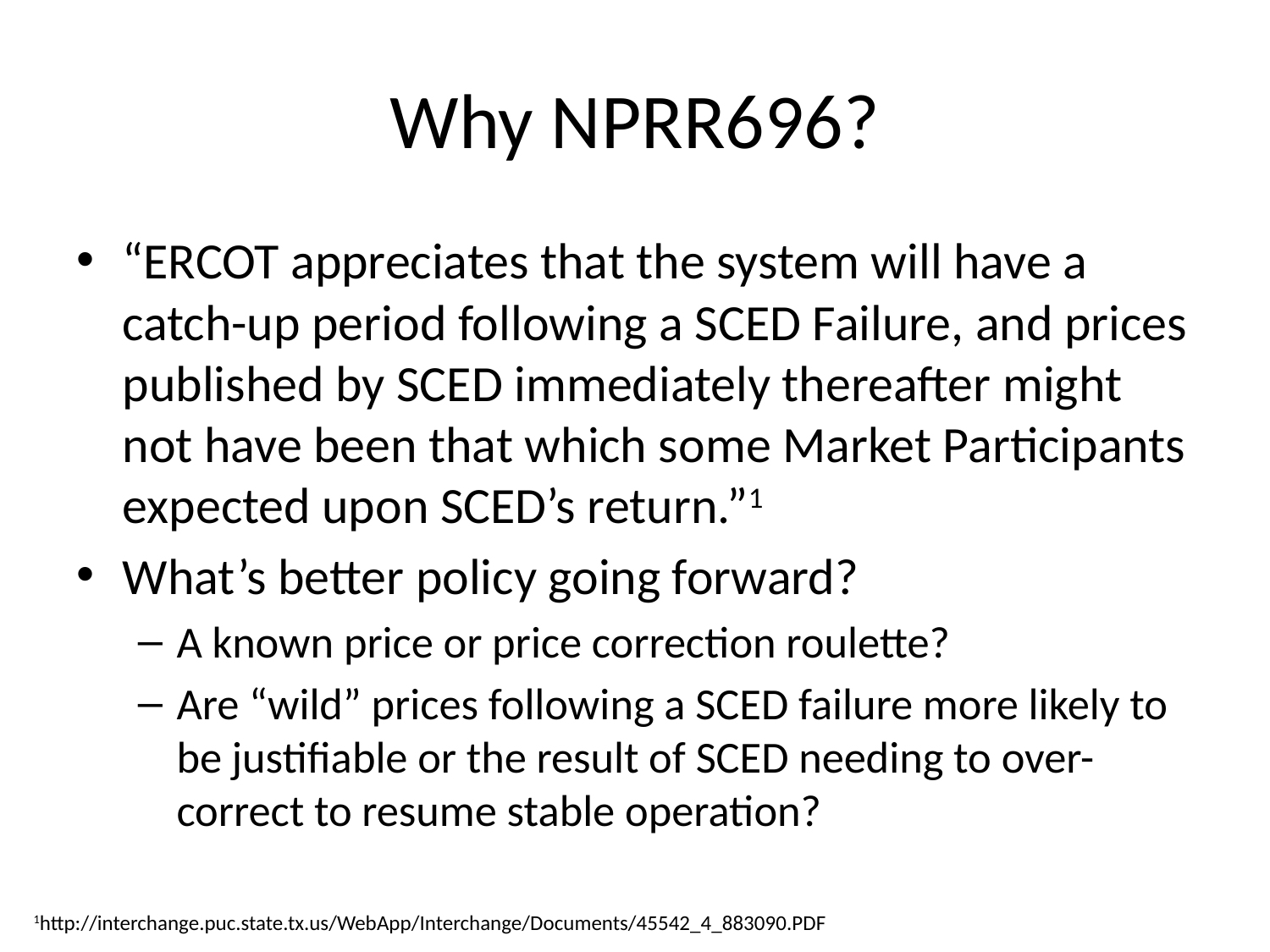

# Why NPRR696?
“ERCOT appreciates that the system will have a catch-up period following a SCED Failure, and prices published by SCED immediately thereafter might not have been that which some Market Participants expected upon SCED’s return.”1
What’s better policy going forward?
A known price or price correction roulette?
Are “wild” prices following a SCED failure more likely to be justifiable or the result of SCED needing to over-correct to resume stable operation?
1http://interchange.puc.state.tx.us/WebApp/Interchange/Documents/45542_4_883090.PDF